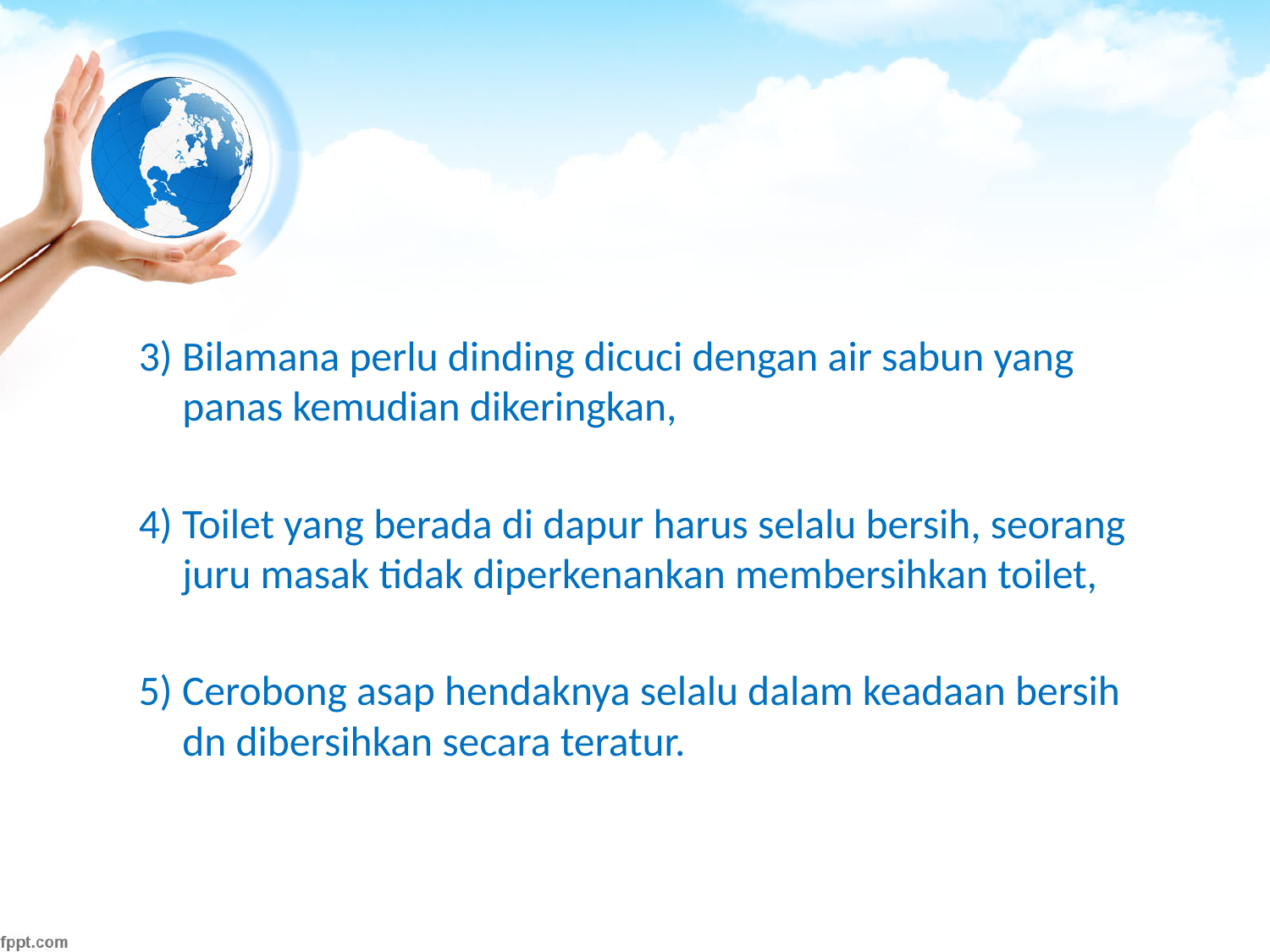

#

3) Bilamana perlu dinding dicuci dengan air sabun yang panas kemudian dikeringkan,

4) Toilet yang berada di dapur harus selalu bersih, seorang juru masak tidak diperkenankan membersihkan toilet,

5) Cerobong asap hendaknya selalu dalam keadaan bersih dn dibersihkan secara teratur.